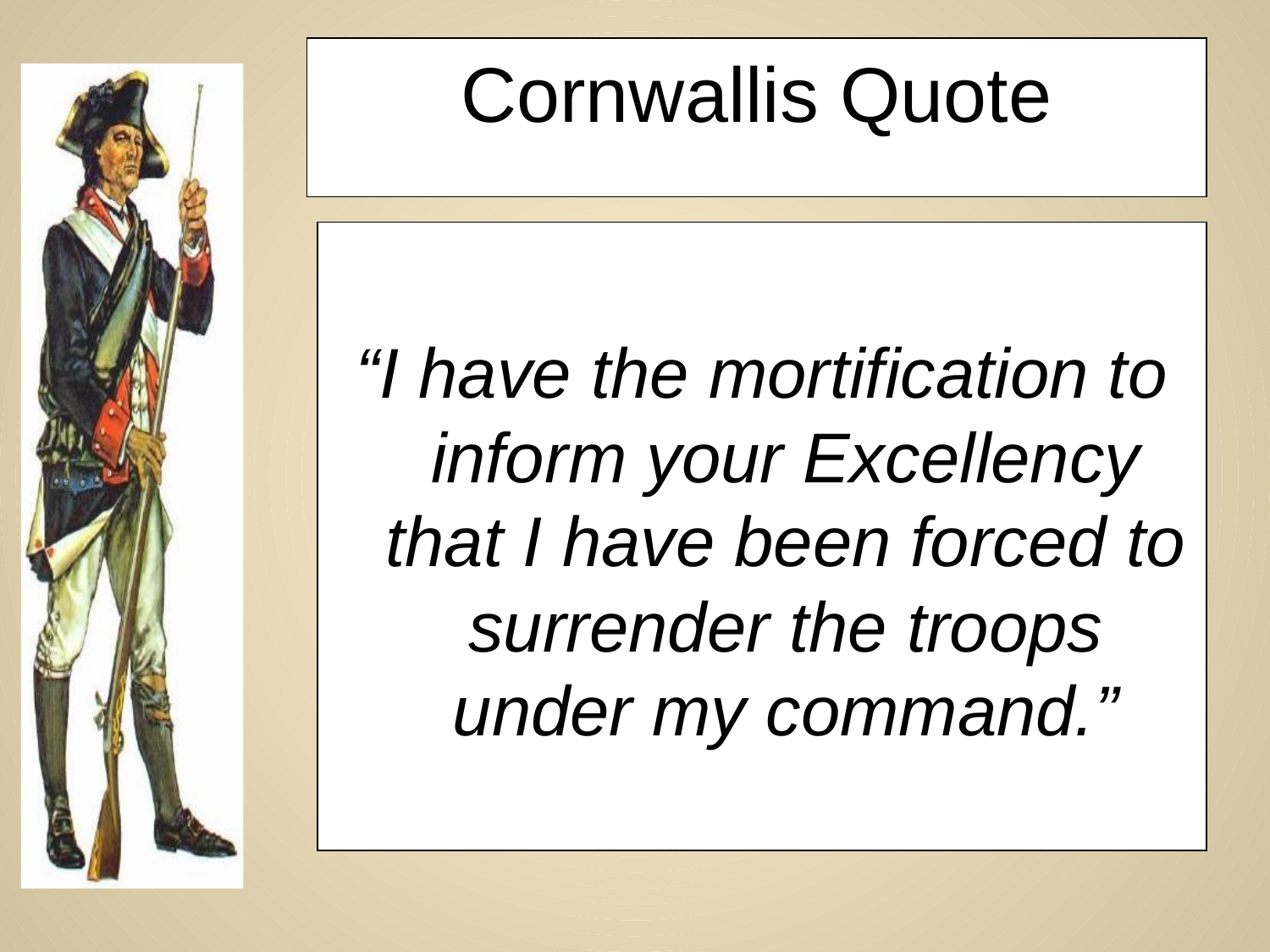

# Cornwallis Quote

“I have the mortification to inform your Excellency that I have been forced to surrender the troops under my command.”